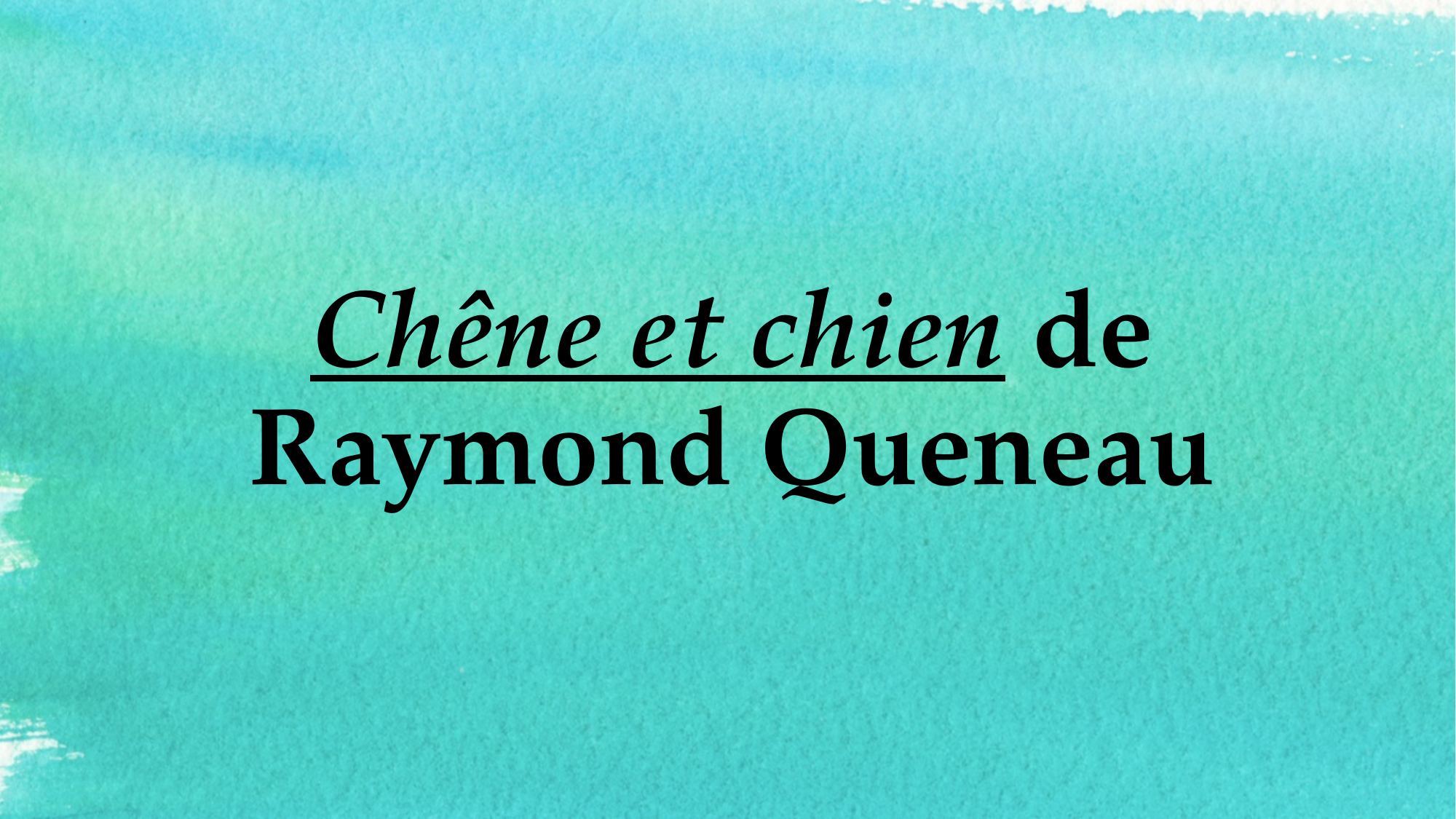

# Chêne et chien de Raymond Queneau